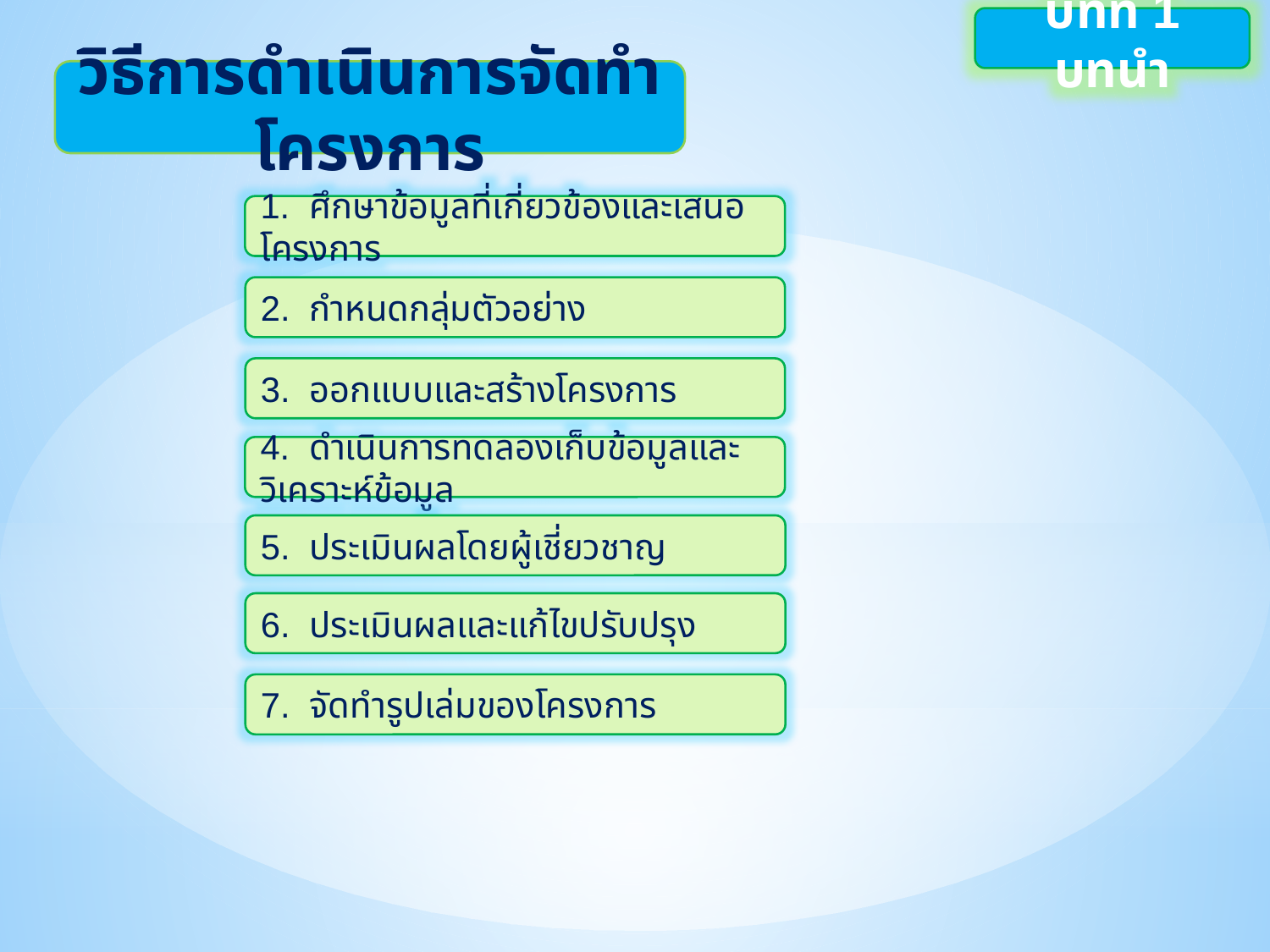

บทที่ 1 บทนำ
วิธีการดำเนินการจัดทำโครงการ
1.  ศึกษาข้อมูลที่เกี่ยวข้องและเสนอโครงการ
2.  กำหนดกลุ่มตัวอย่าง
3.  ออกแบบและสร้างโครงการ
4.  ดำเนินการทดลองเก็บข้อมูลและวิเคราะห์ข้อมูล
5.  ประเมินผลโดยผู้เชี่ยวชาญ
6.  ประเมินผลและแก้ไขปรับปรุง
7.  จัดทำรูปเล่มของโครงการ